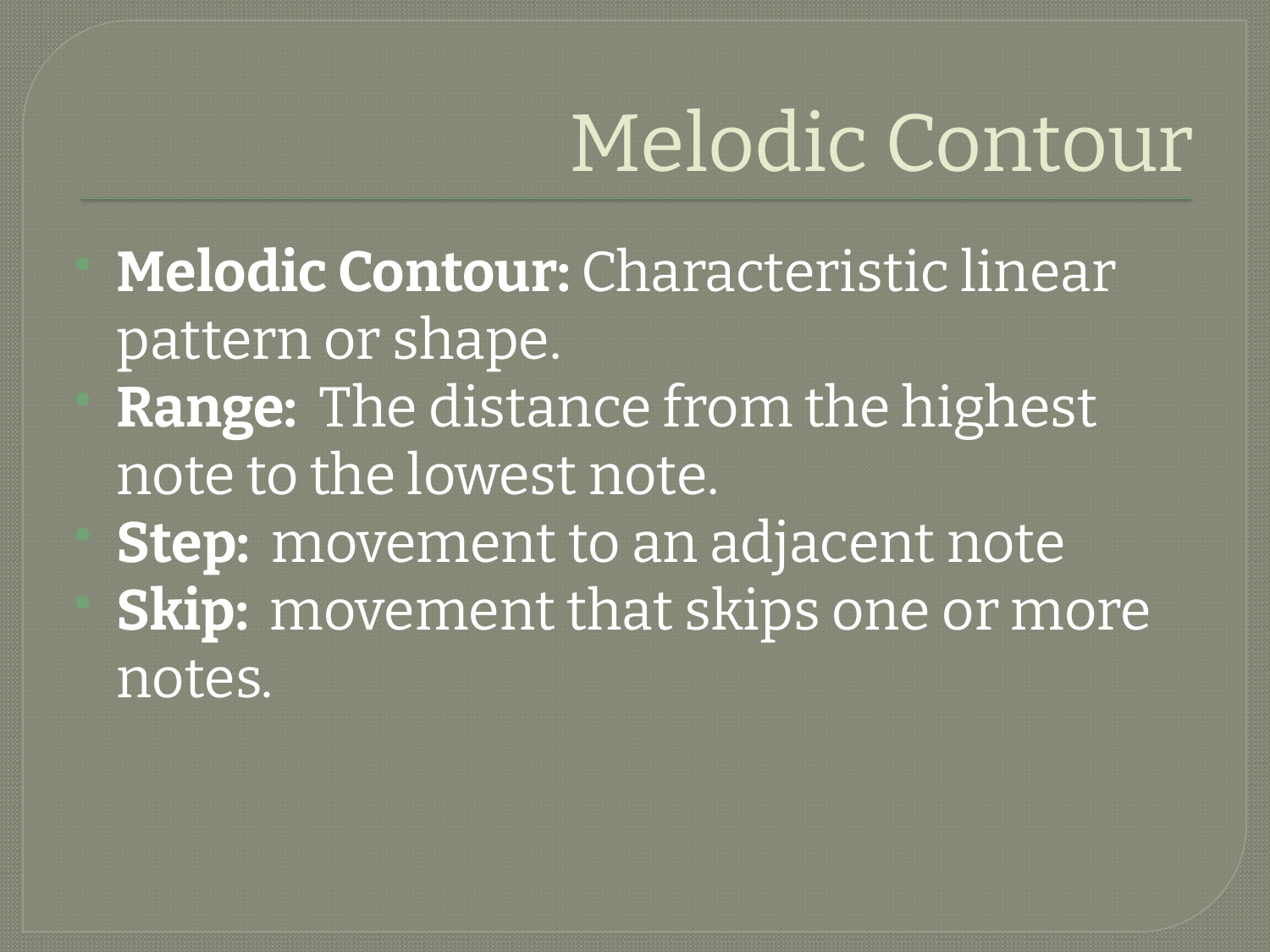

# Melodic Contour
Melodic Contour: Characteristic linear pattern or shape.
Range:  The distance from the highest note to the lowest note.
Step:  movement to an adjacent note
Skip:  movement that skips one or more notes.